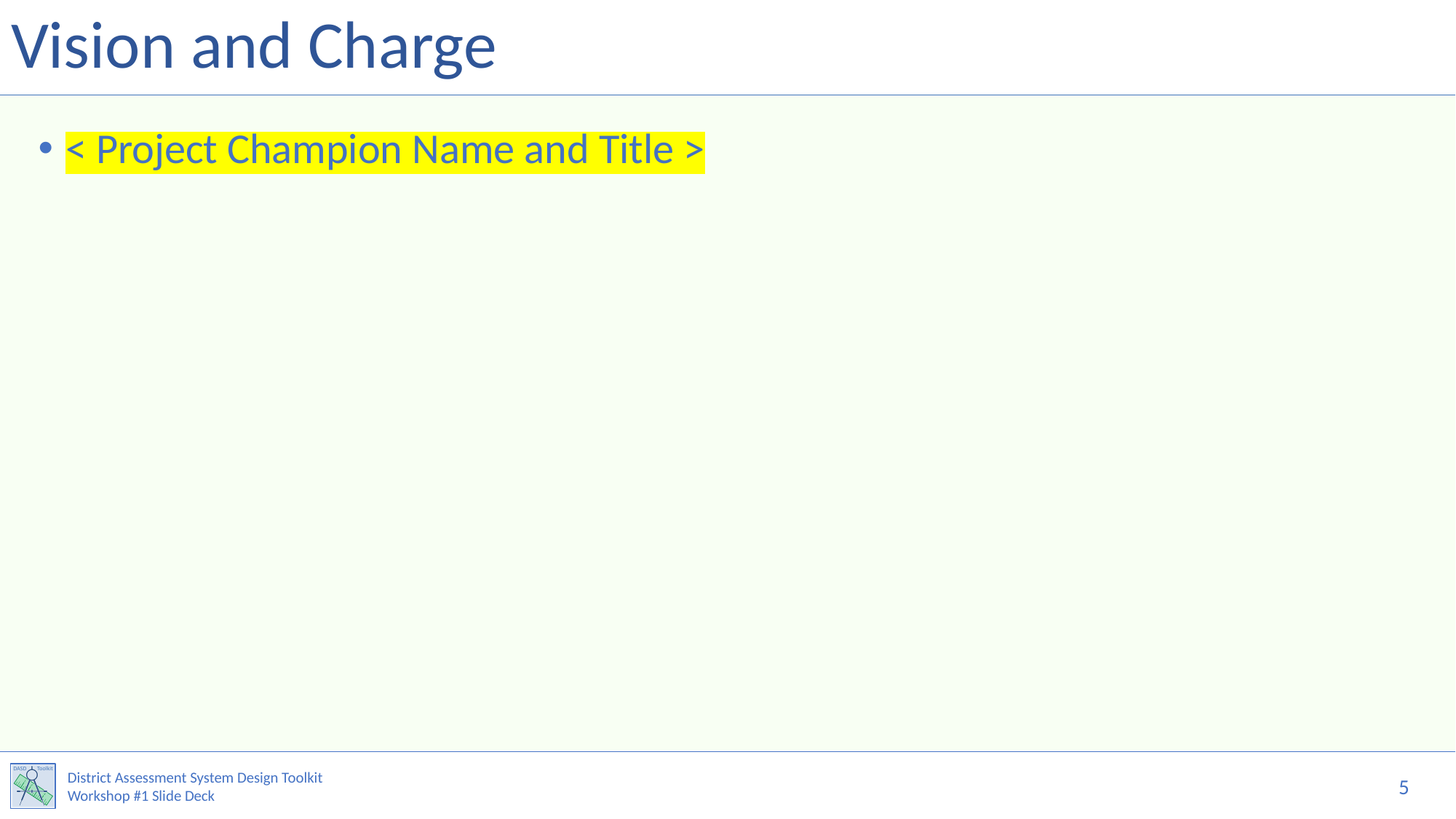

# Vision and Charge
< Project Champion Name and Title >